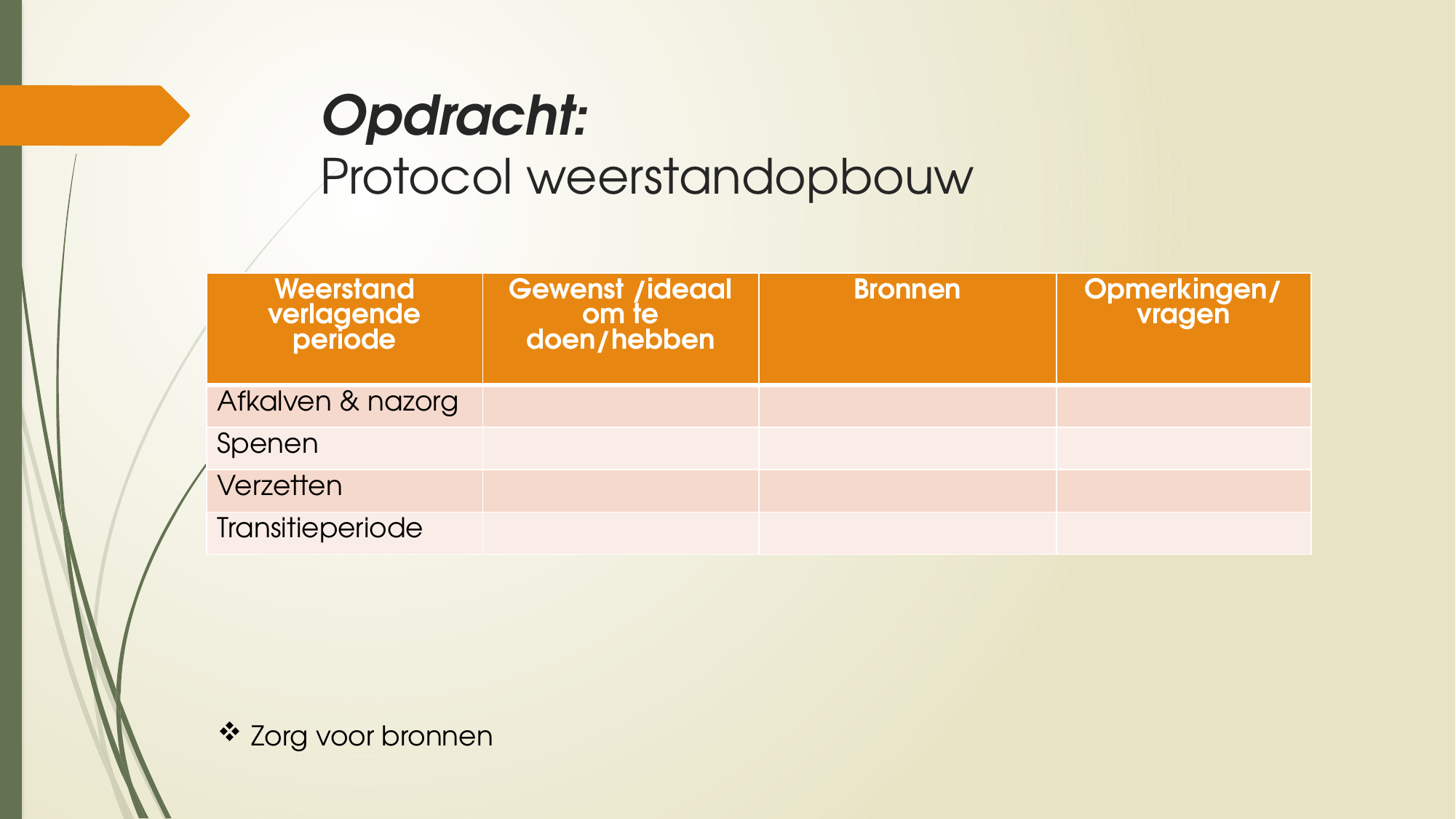

# Opdracht: Protocol weerstandopbouw
| Weerstand verlagende periode | Gewenst /ideaal om te doen/hebben | Bronnen | Opmerkingen/ vragen |
| --- | --- | --- | --- |
| Afkalven & nazorg |  |  |  |
| Spenen |  |  |  |
| Verzetten |  |  |  |
| Transitieperiode |  |  |  |
Zorg voor bronnen